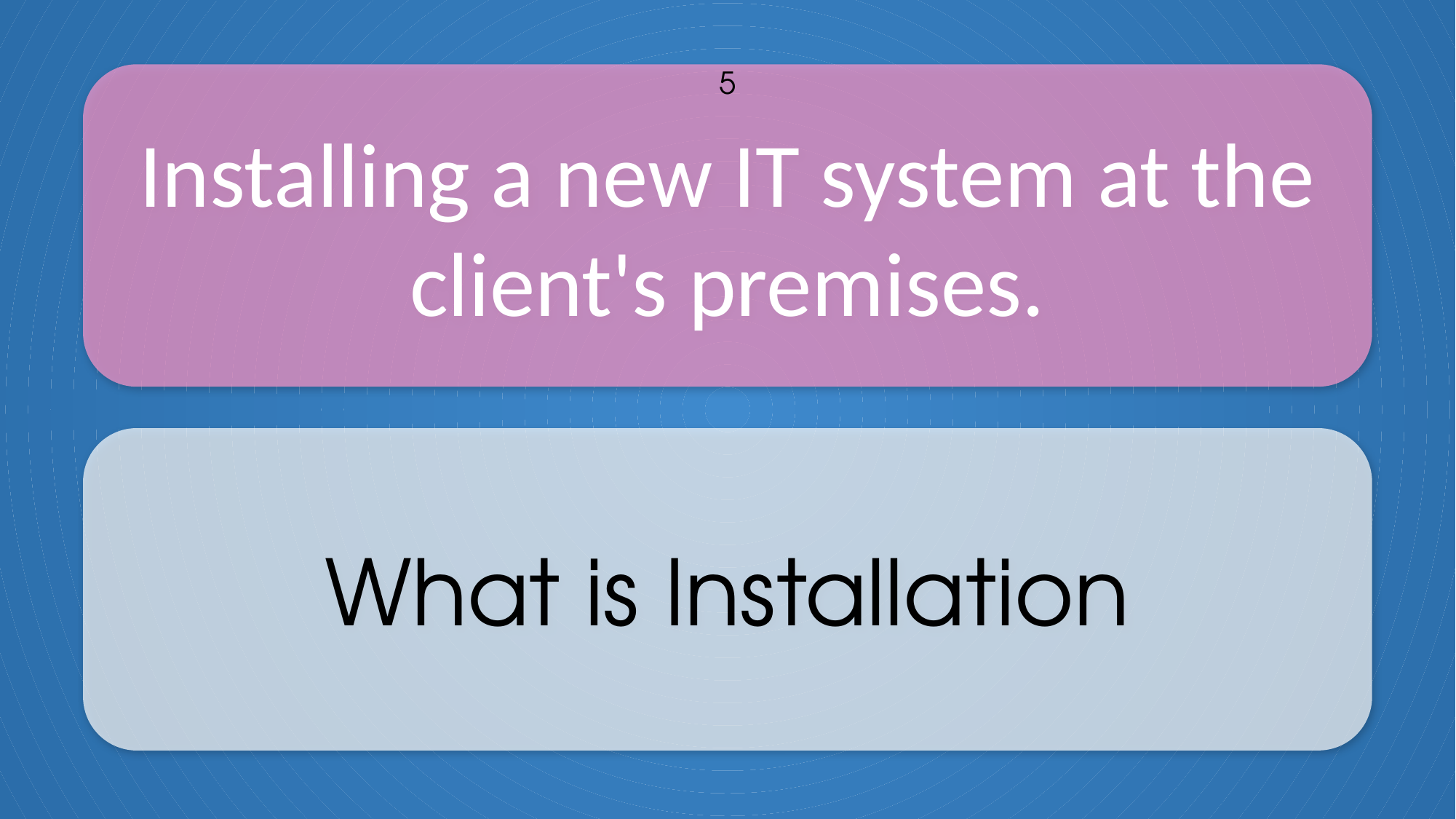

Installing a new IT system at the client's premises.
5
What is Installation